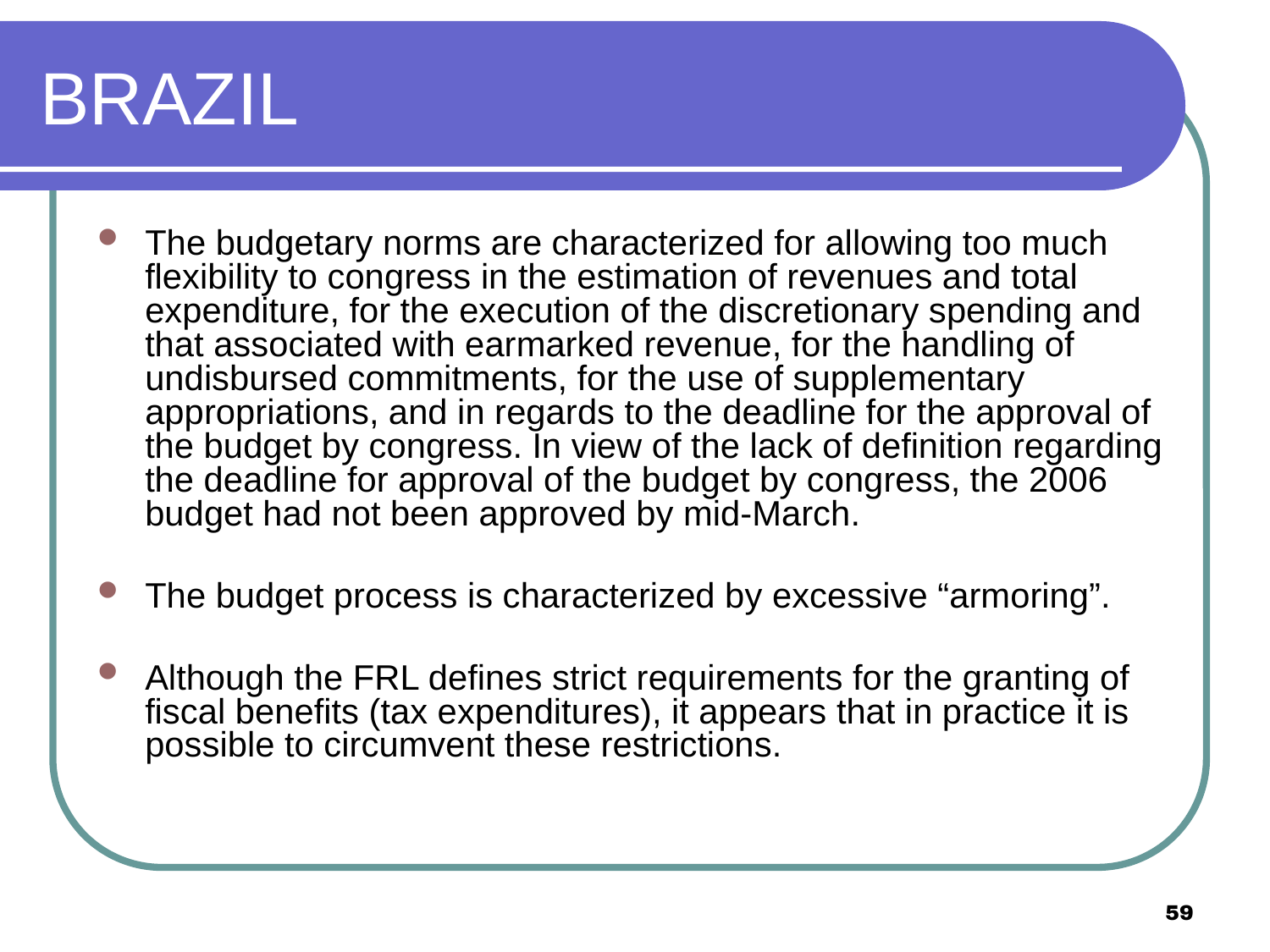

# BRAZIL
The budgetary norms are characterized for allowing too much flexibility to congress in the estimation of revenues and total expenditure, for the execution of the discretionary spending and that associated with earmarked revenue, for the handling of undisbursed commitments, for the use of supplementary appropriations, and in regards to the deadline for the approval of the budget by congress. In view of the lack of definition regarding the deadline for approval of the budget by congress, the 2006 budget had not been approved by mid-March.

The budget process is characterized by excessive “armoring”.

Although the FRL defines strict requirements for the granting of fiscal benefits (tax expenditures), it appears that in practice it is possible to circumvent these restrictions.
59